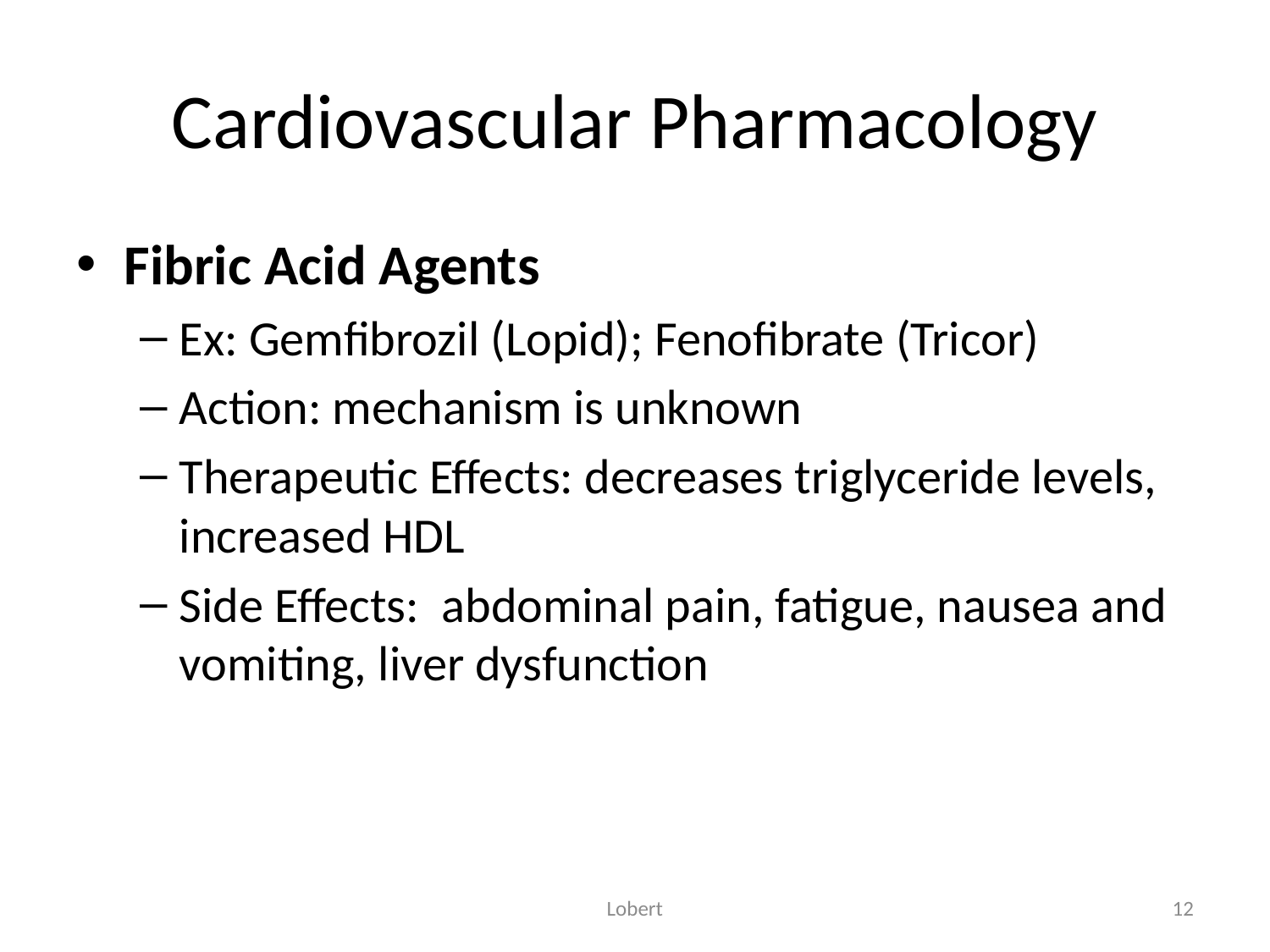

# Cardiovascular Pharmacology
Fibric Acid Agents
Ex: Gemfibrozil (Lopid); Fenofibrate (Tricor)
Action: mechanism is unknown
Therapeutic Effects: decreases triglyceride levels, increased HDL
Side Effects:  abdominal pain, fatigue, nausea and vomiting, liver dysfunction

Lobert
12